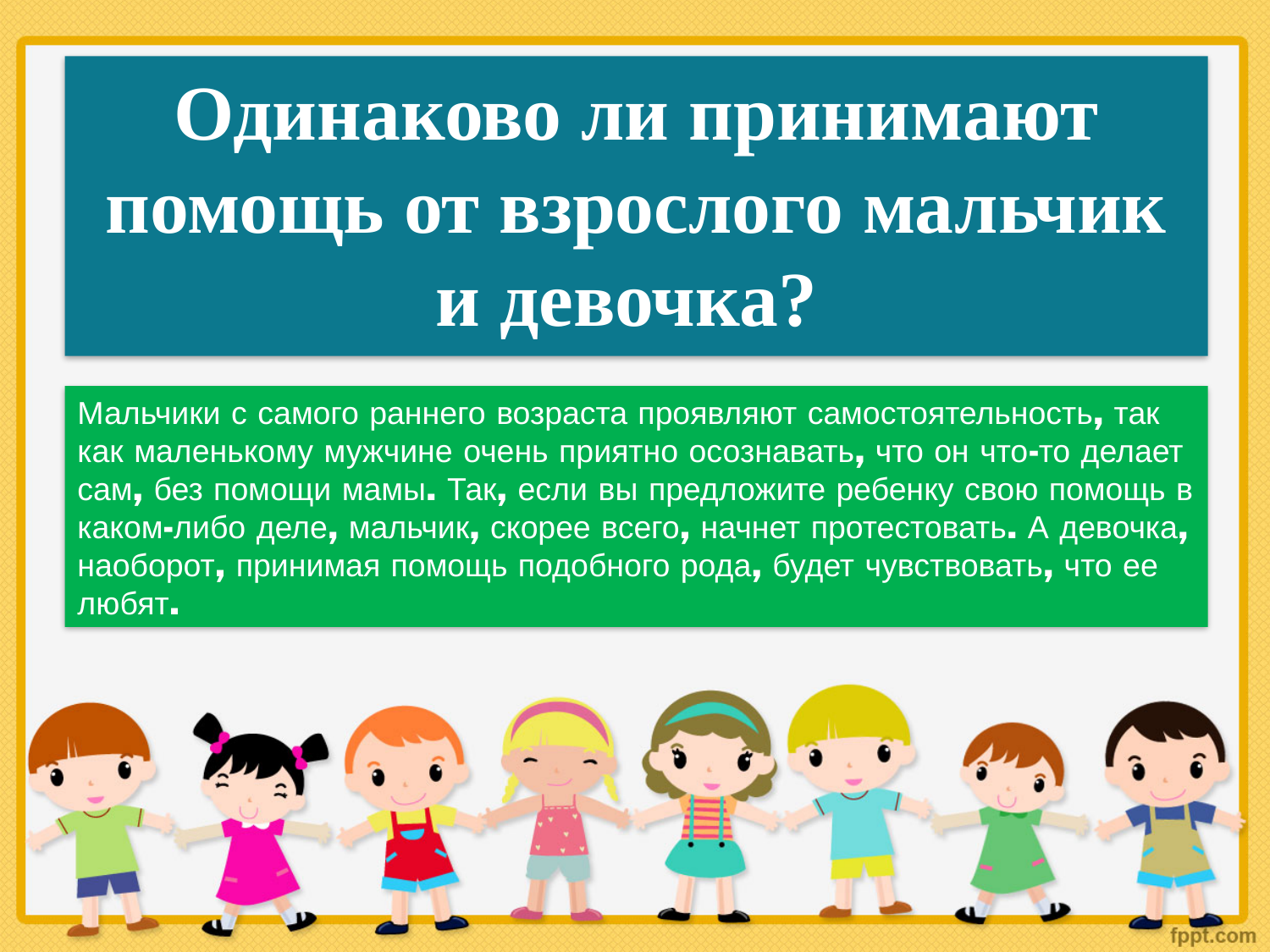

Одинаково ли принимают помощь от взрослого мальчик и девочка?
Мальчики с самого раннего возраста проявляют самостоятельность, так как маленькому мужчине очень приятно осознавать, что он что-то делает сам, без помощи мамы. Так, если вы предложите ребенку свою помощь в каком-либо деле, мальчик, скорее всего, начнет протестовать. А девочка, наоборот, принимая помощь подобного рода, будет чувствовать, что ее любят.